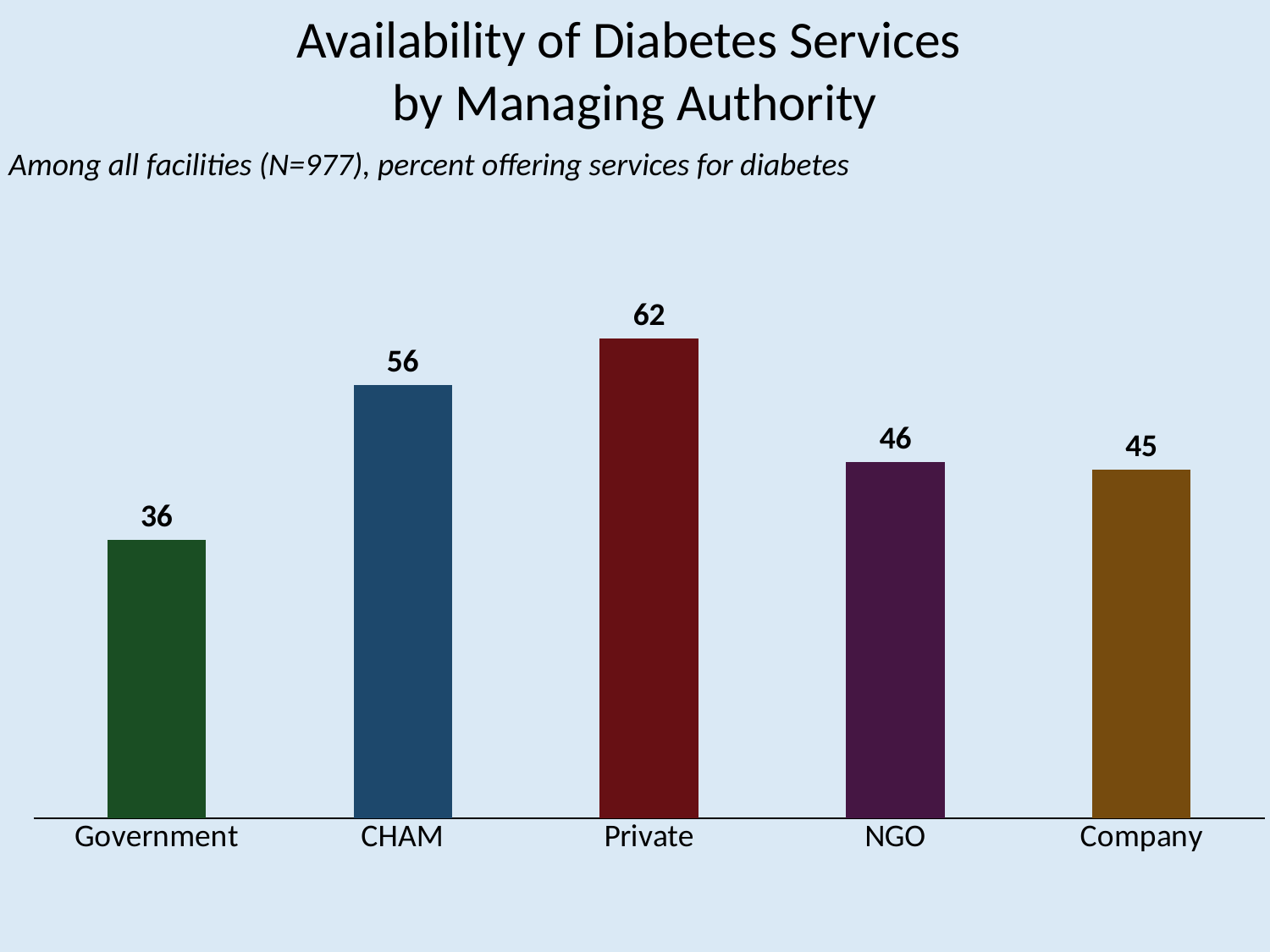

Availability of Diabetes Services
by Managing Authority
Among all facilities (N=977), percent offering services for diabetes

### Chart

| Category | Diabetes |
|---|---|
| Government | 36.0 |
| CHAM | 56.0 |
| Private | 62.0 |
| NGO | 46.0 |
| Company | 45.0 |